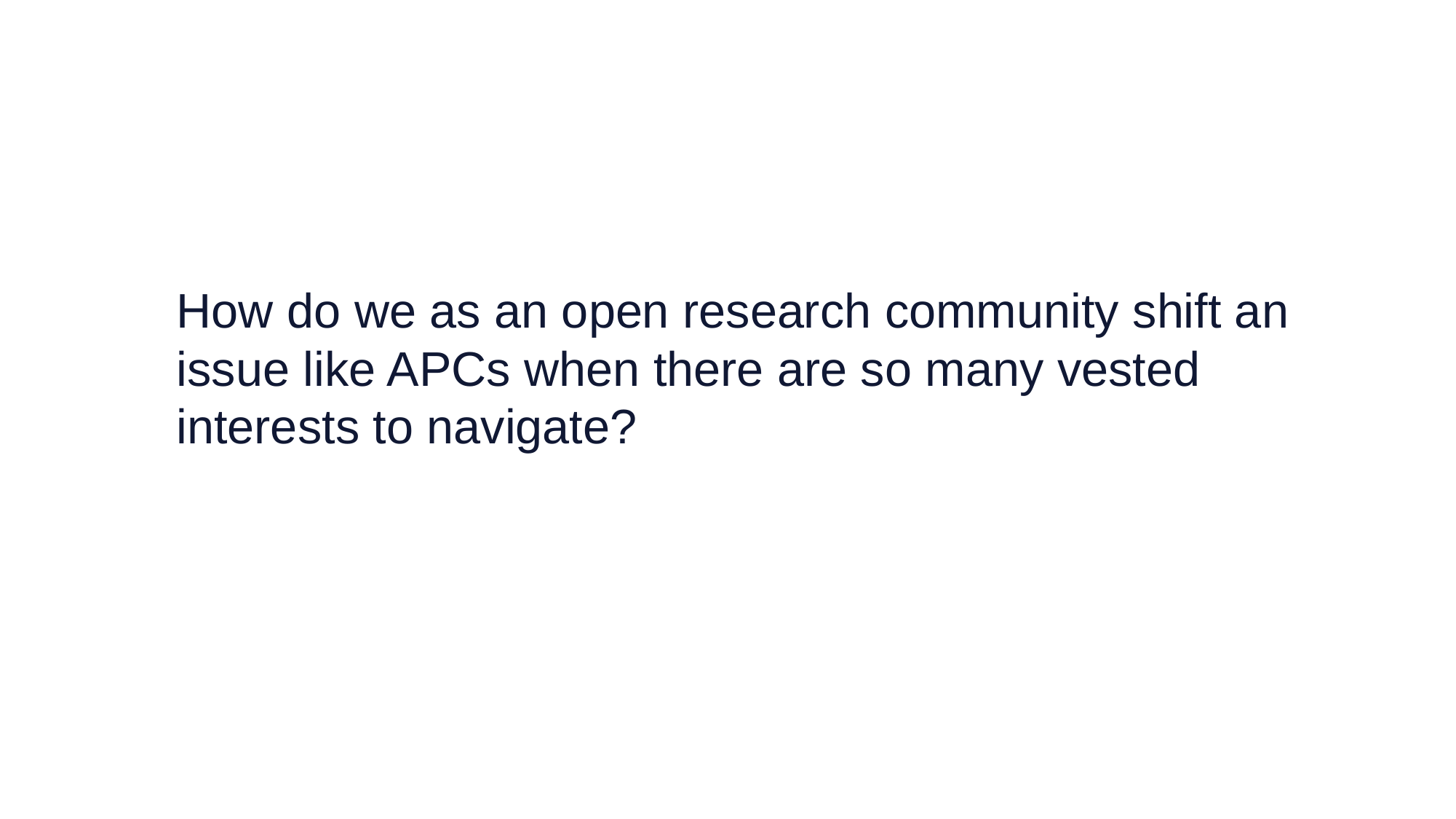

How do we as an open research community shift an issue like APCs when there are so many vested interests to navigate?